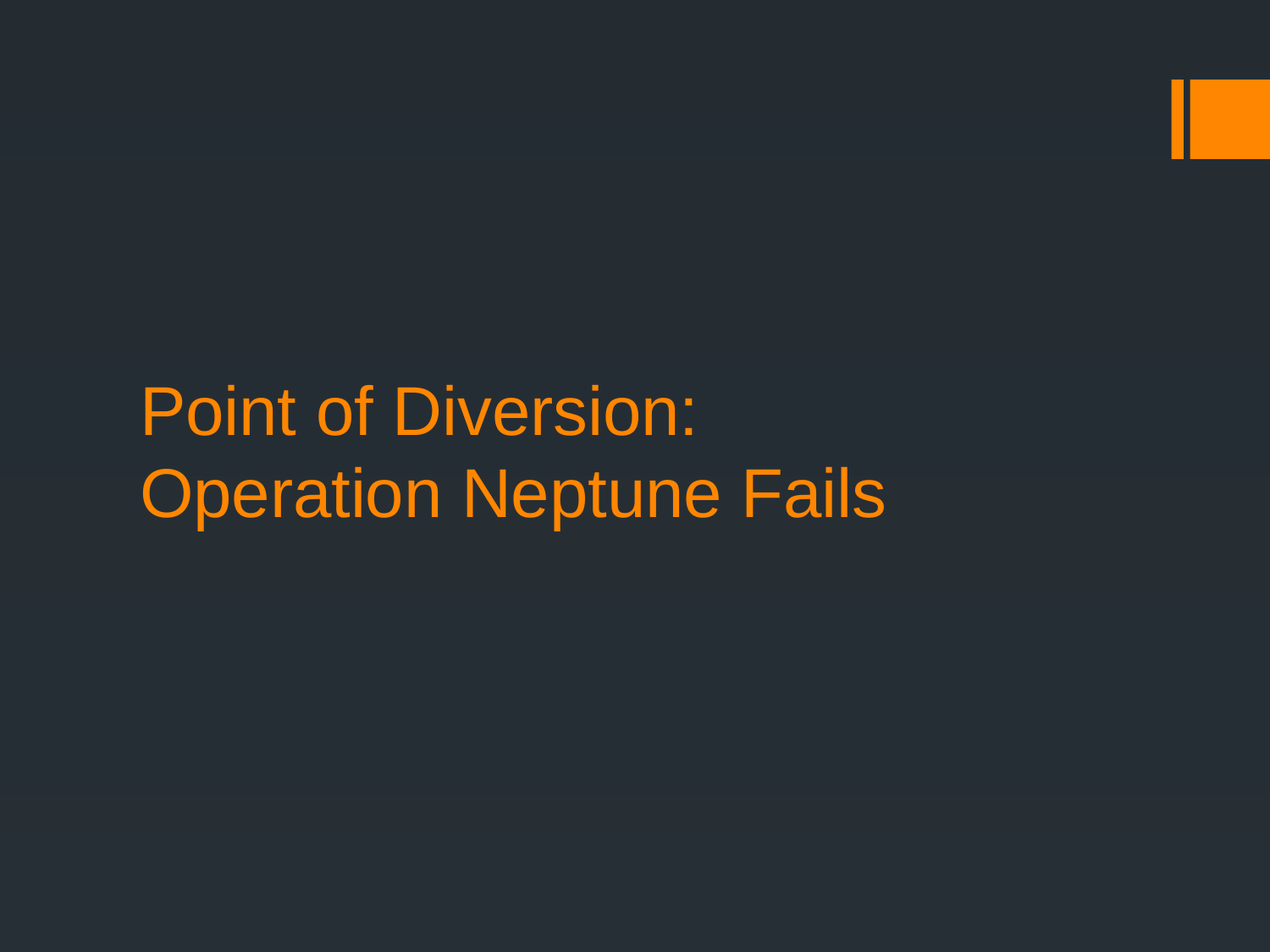

# Point of Diversion: Operation Neptune Fails